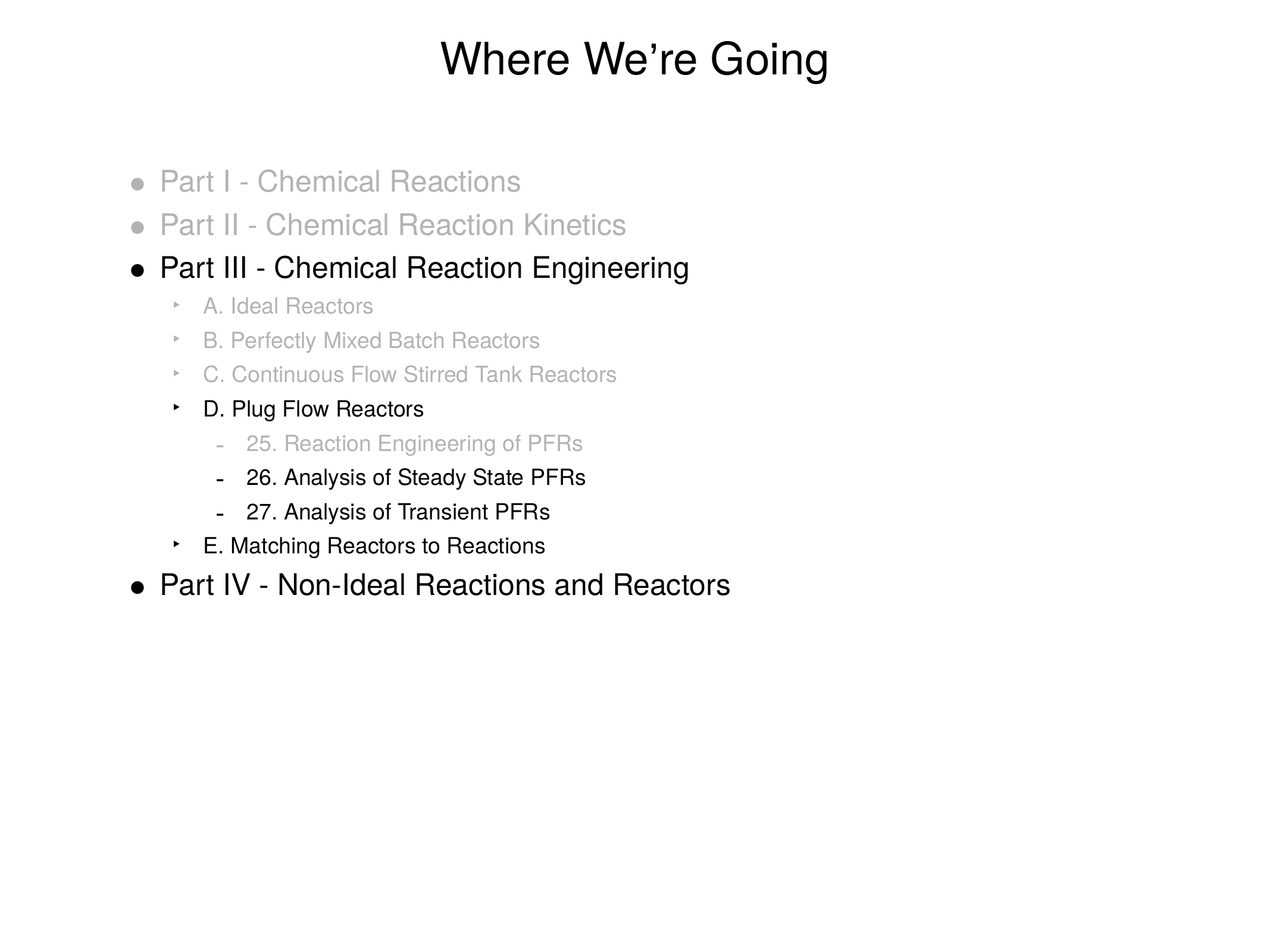

# Where We’re Going
Part I - Chemical Reactions
Part II - Chemical Reaction Kinetics
Part III - Chemical Reaction Engineering
A. Ideal Reactors
B. Perfectly Mixed Batch Reactors
C. Continuous Flow Stirred Tank Reactors
D. Plug Flow Reactors
25. Reaction Engineering of PFRs
26. Analysis of Steady State PFRs
27. Analysis of Transient PFRs
E. Matching Reactors to Reactions
Part IV - Non-Ideal Reactions and Reactors